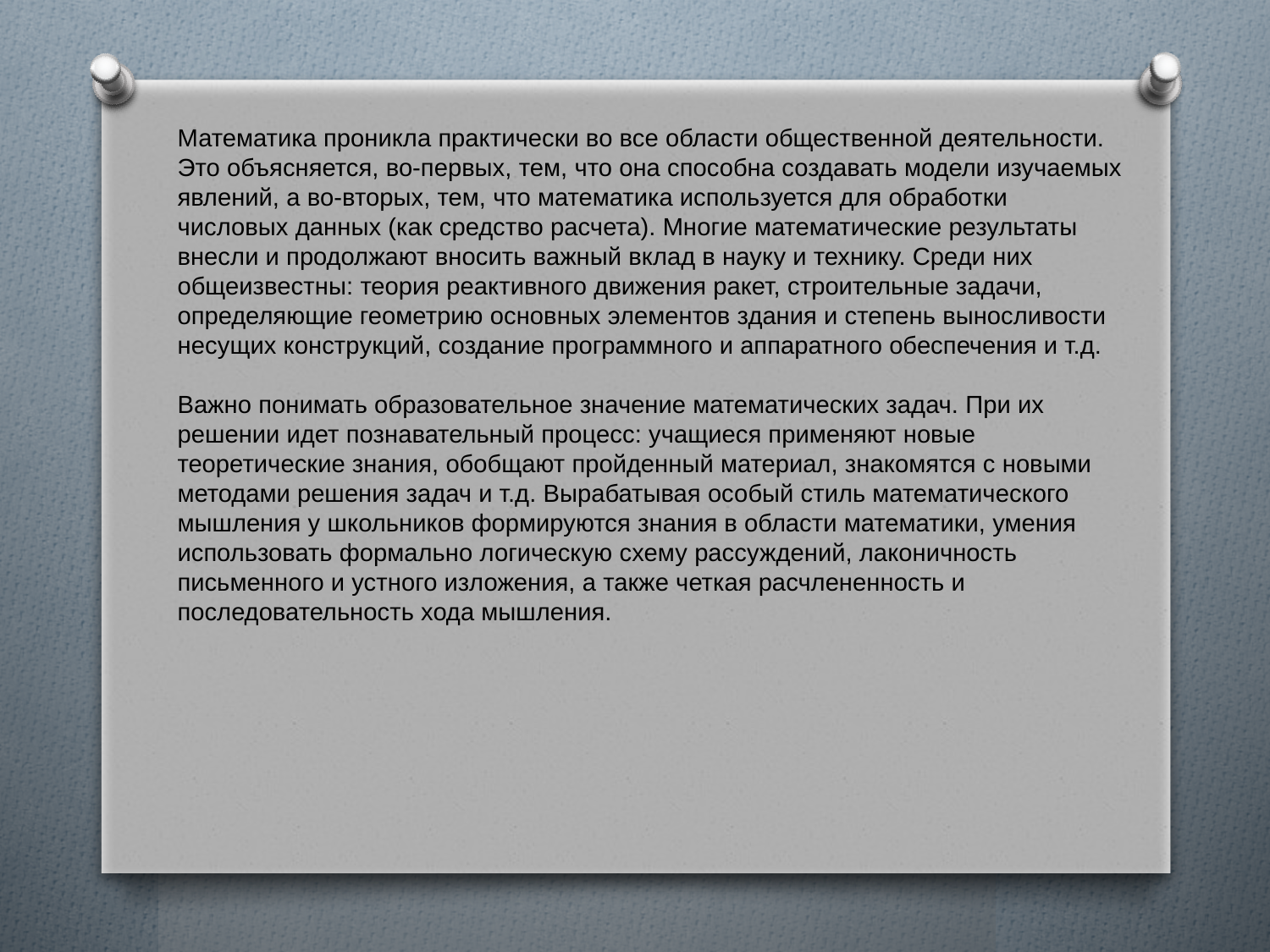

Математика проникла практически во все области общественной деятельности. Это объясняется, во-первых, тем, что она способна создавать модели изучаемых явлений, а во-вторых, тем, что математика используется для обработки числовых данных (как средство расчета). Многие математические результаты внесли и продолжают вносить важный вклад в науку и технику. Среди них общеизвестны: теория реактивного движения ракет, строительные задачи, определяющие геометрию основных элементов здания и степень выносливости несущих конструкций, создание программного и аппаратного обеспечения и т.д.

Важно понимать образовательное значение математических задач. При их решении идет познавательный процесс: учащиеся применяют новые теоретические знания, обобщают пройденный материал, знакомятся с новыми методами решения задач и т.д. Вырабатывая особый стиль математического мышления у школьников формируются знания в области математики, умения использовать формально логическую схему рассуждений, лаконичность письменного и устного изложения, а также четкая расчлененность и последовательность хода мышления.